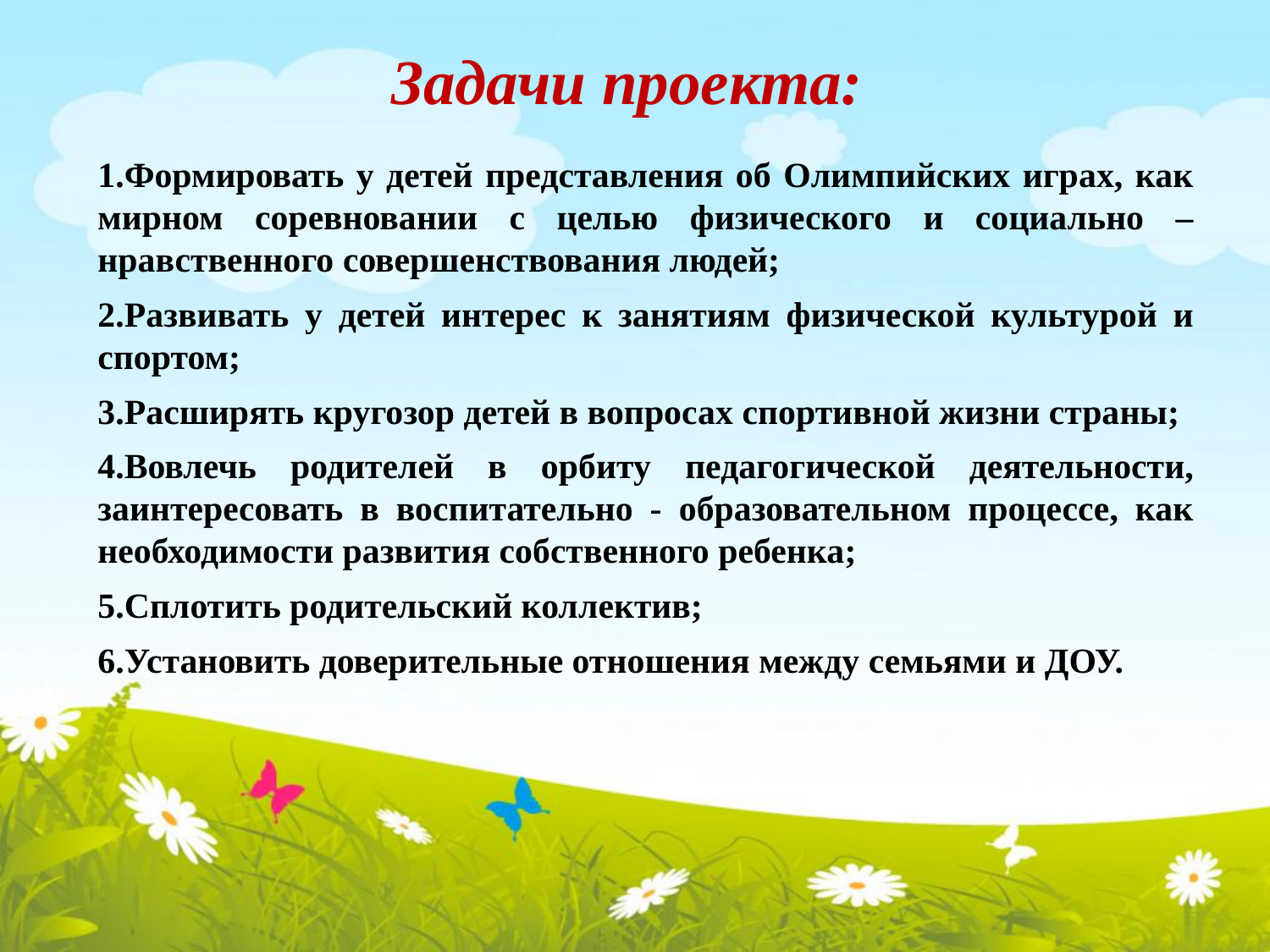

# Задачи проекта:
1.Формировать у детей представления об Олимпийских играх, как мирном соревновании с целью физического и социально – нравственного совершенствования людей;
2.Развивать у детей интерес к занятиям физической культурой и спортом;
3.Расширять кругозор детей в вопросах спортивной жизни страны;
4.Вовлечь родителей в орбиту педагогической деятельности, заинтересовать в воспитательно - образовательном процессе, как необходимости развития собственного ребенка;
5.Сплотить родительский коллектив;
6.Установить доверительные отношения между семьями и ДОУ.